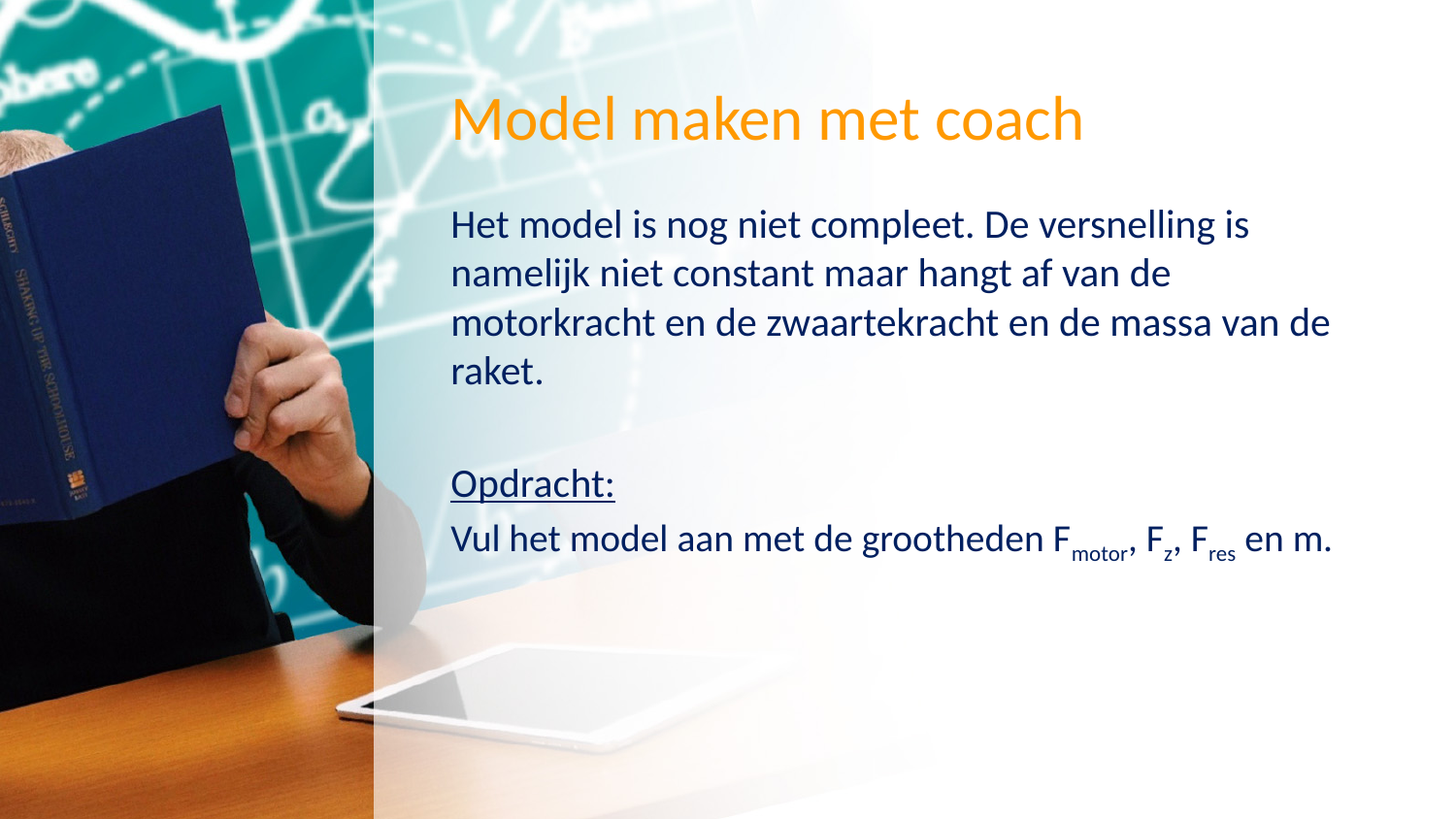

# Model maken met coach
Het model is nog niet compleet. De versnelling is namelijk niet constant maar hangt af van de motorkracht en de zwaartekracht en de massa van de raket.

Opdracht:
Vul het model aan met de grootheden Fmotor, Fz, Fres en m.